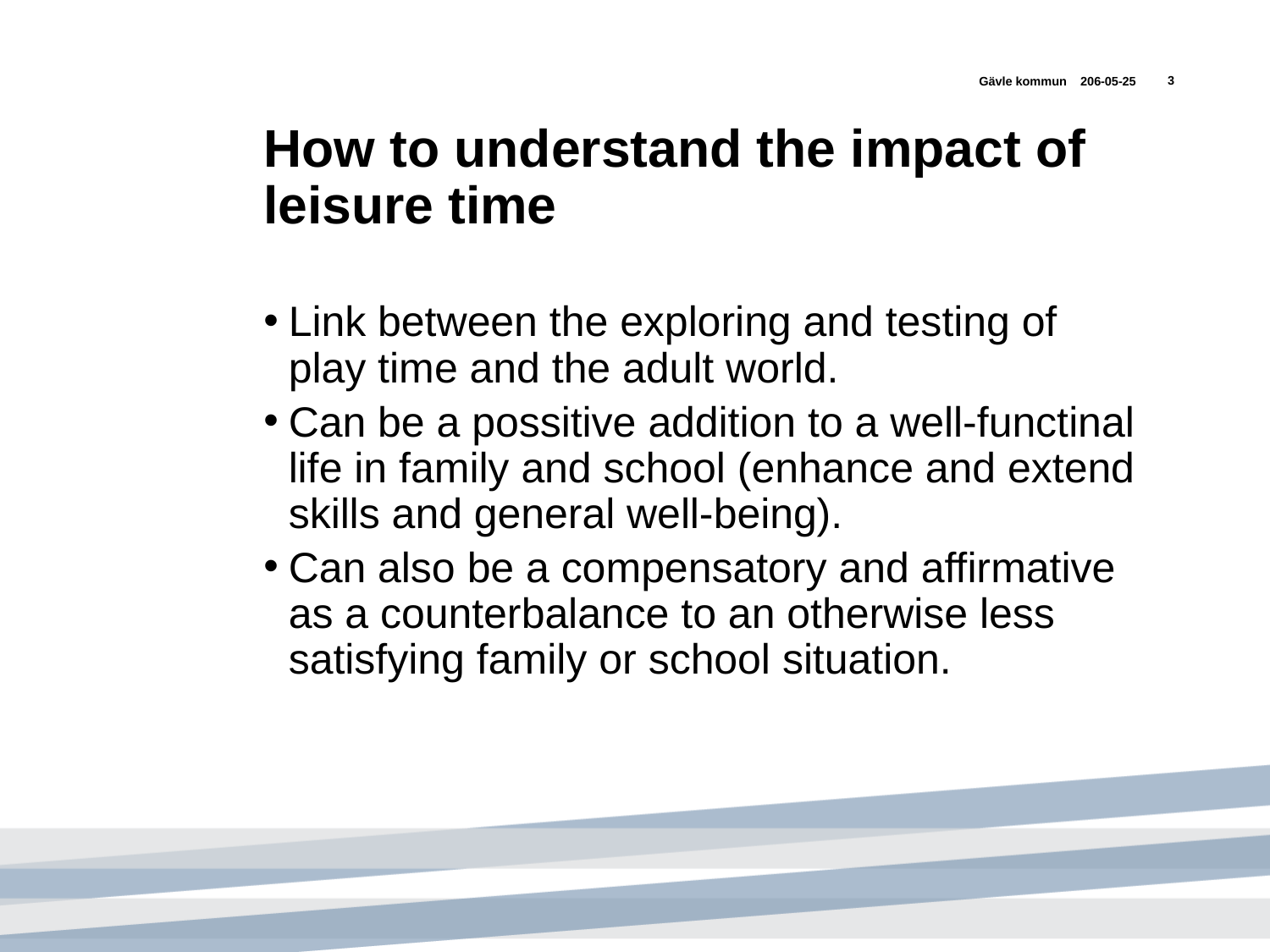

Gävle kommun
206-05-25
3
# How to understand the impact of leisure time
Link between the exploring and testing of play time and the adult world.
Can be a possitive addition to a well-functinal life in family and school (enhance and extend skills and general well-being).
Can also be a compensatory and affirmative as a counterbalance to an otherwise less satisfying family or school situation.